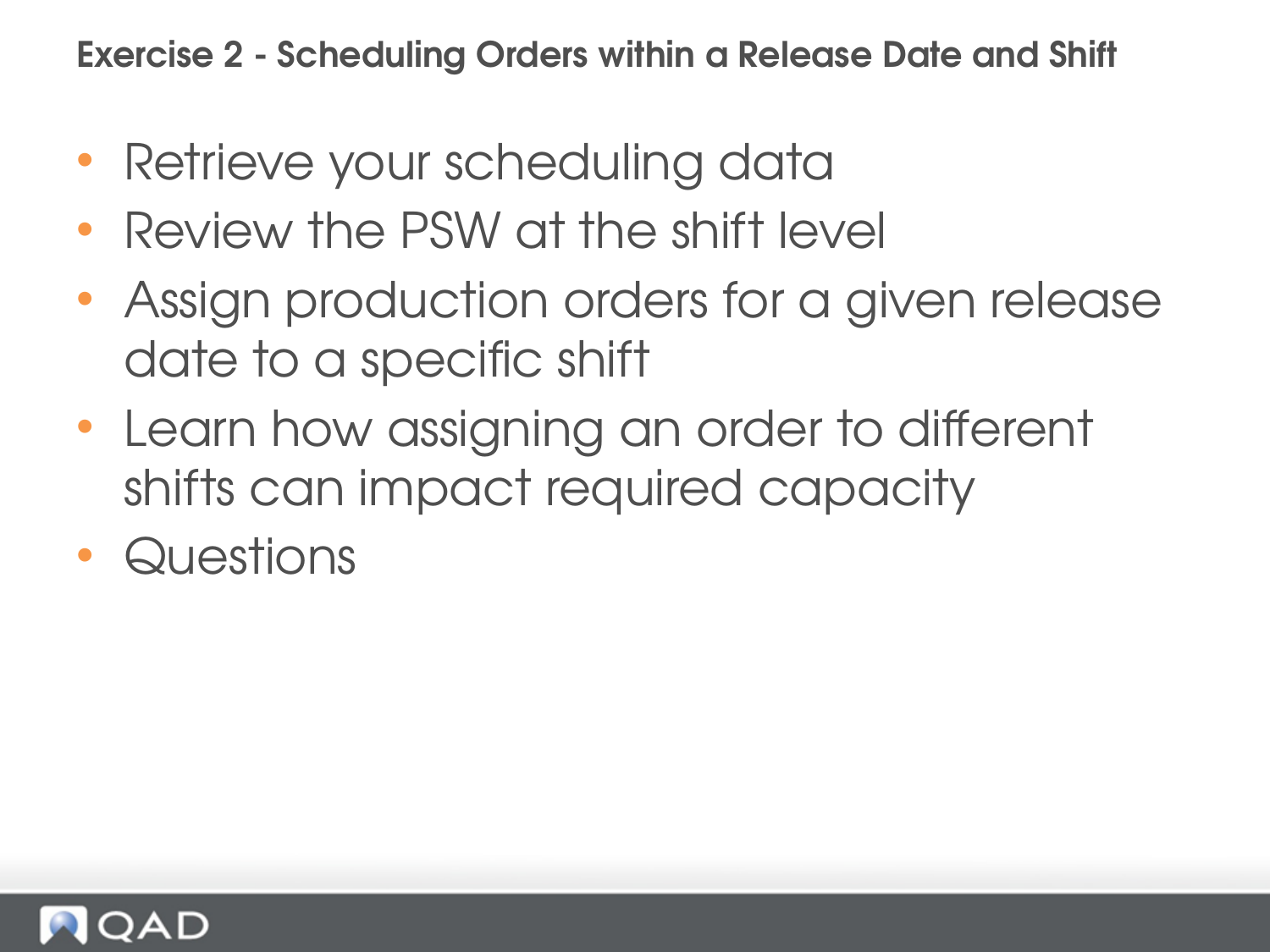

# Exercise 2 - Scheduling Orders within a Release Date and Shift
Retrieve your scheduling data
Review the PSW at the shift level
Assign production orders for a given release date to a specific shift
Learn how assigning an order to different shifts can impact required capacity
Questions